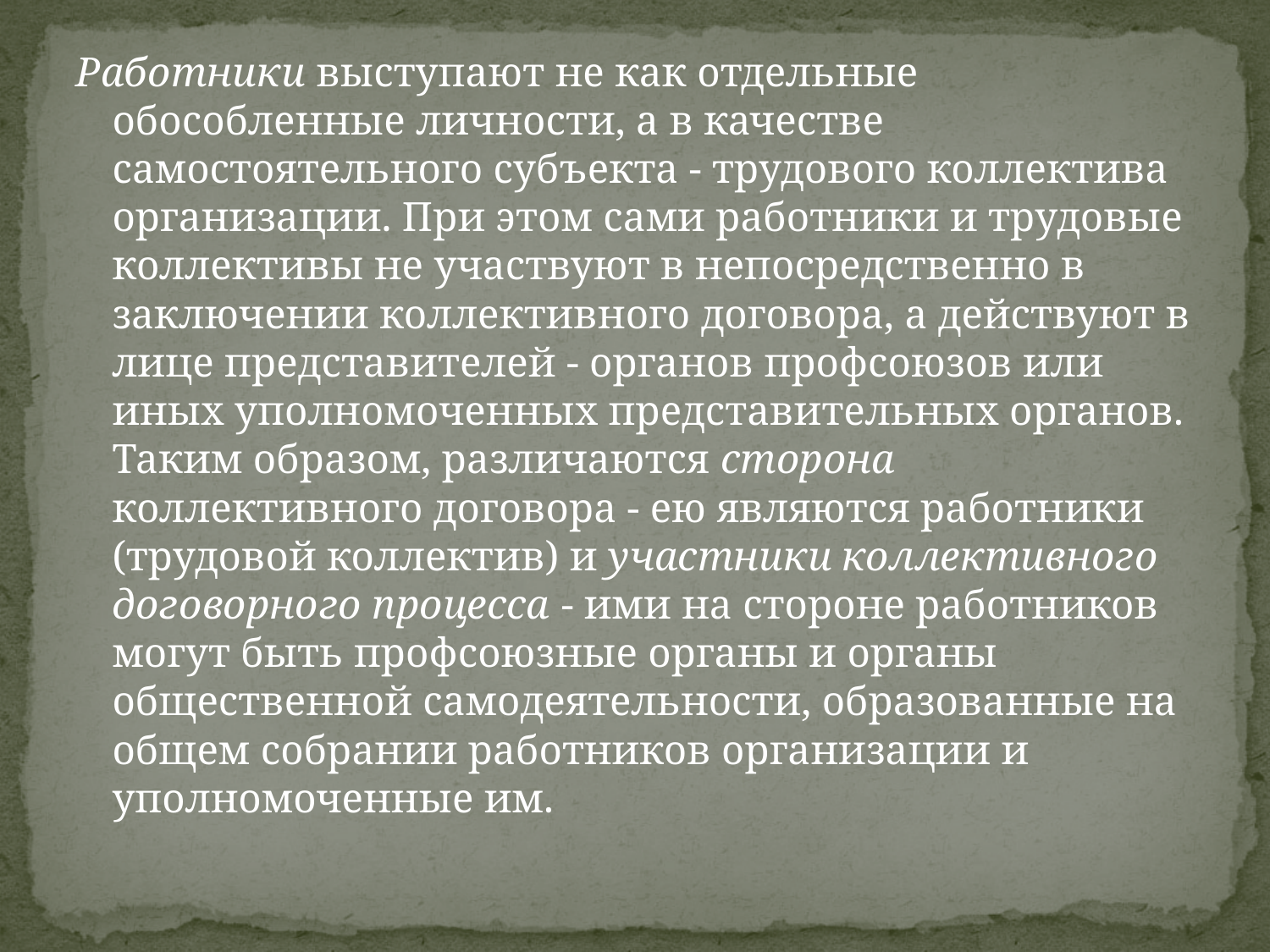

Работники выступают не как отдельные обособленные личности, а в качестве самостоятельного субъекта - трудового коллектива организации. При этом сами работники и трудовые коллективы не участвуют в непосредственно в заключении коллективного договора, а действуют в лице представителей - органов профсоюзов или иных уполномоченных представительных органов. Таким образом, различаются сторона коллективного договора - ею являются работники (трудовой коллектив) и участники коллективного договорного процесса - ими на стороне работников могут быть профсоюзные органы и органы общественной самодеятельности, образованные на общем собрании работников организации и уполномоченные им.